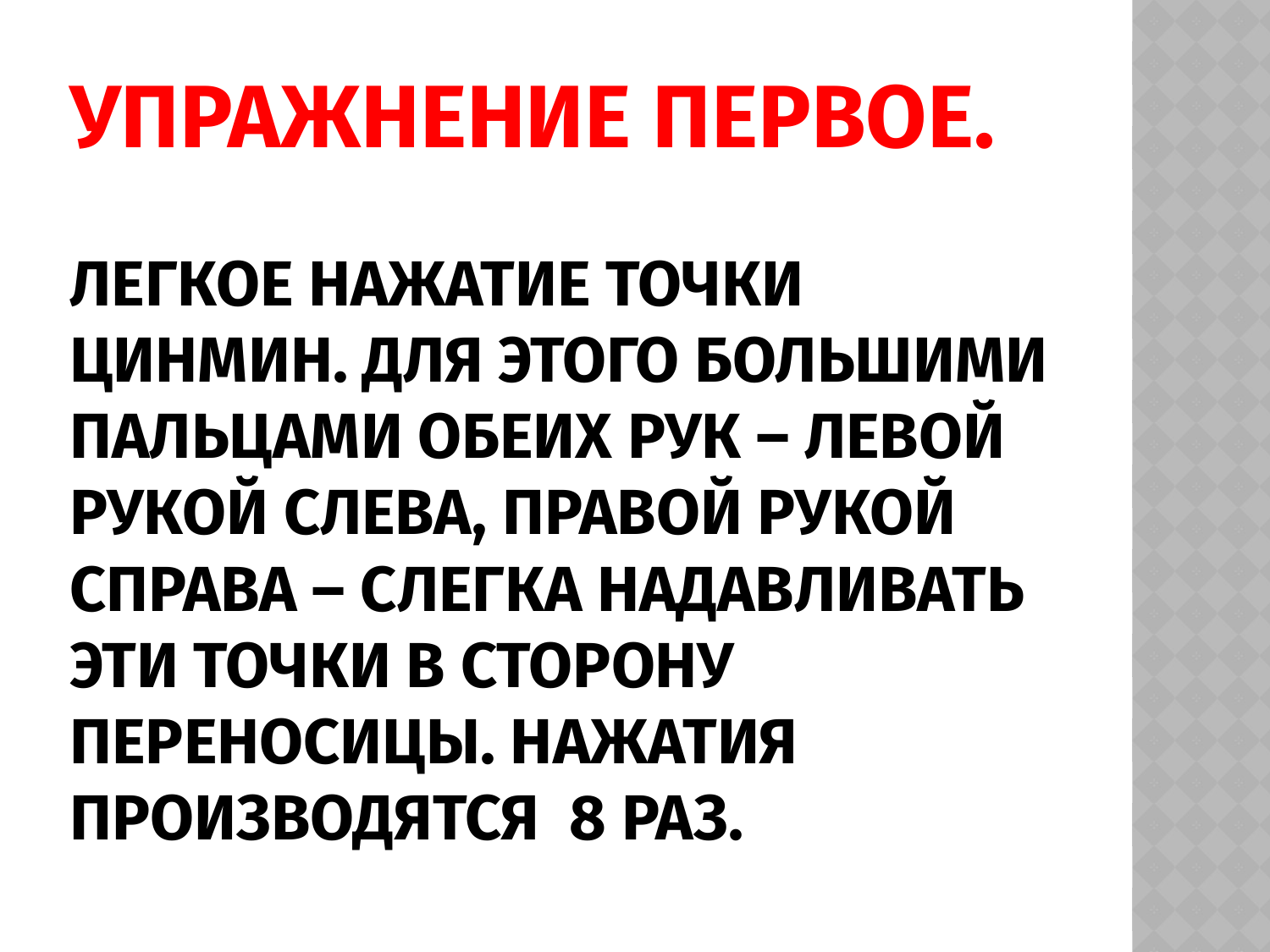

# Упражнение первое. Легкое нажатие точки Цинмин. Для этого большими пальцами обеих рук – левой рукой слева, правой рукой справа – слегка надавливать эти точки в сторону переносицы. Нажатия производятся  8 раз.